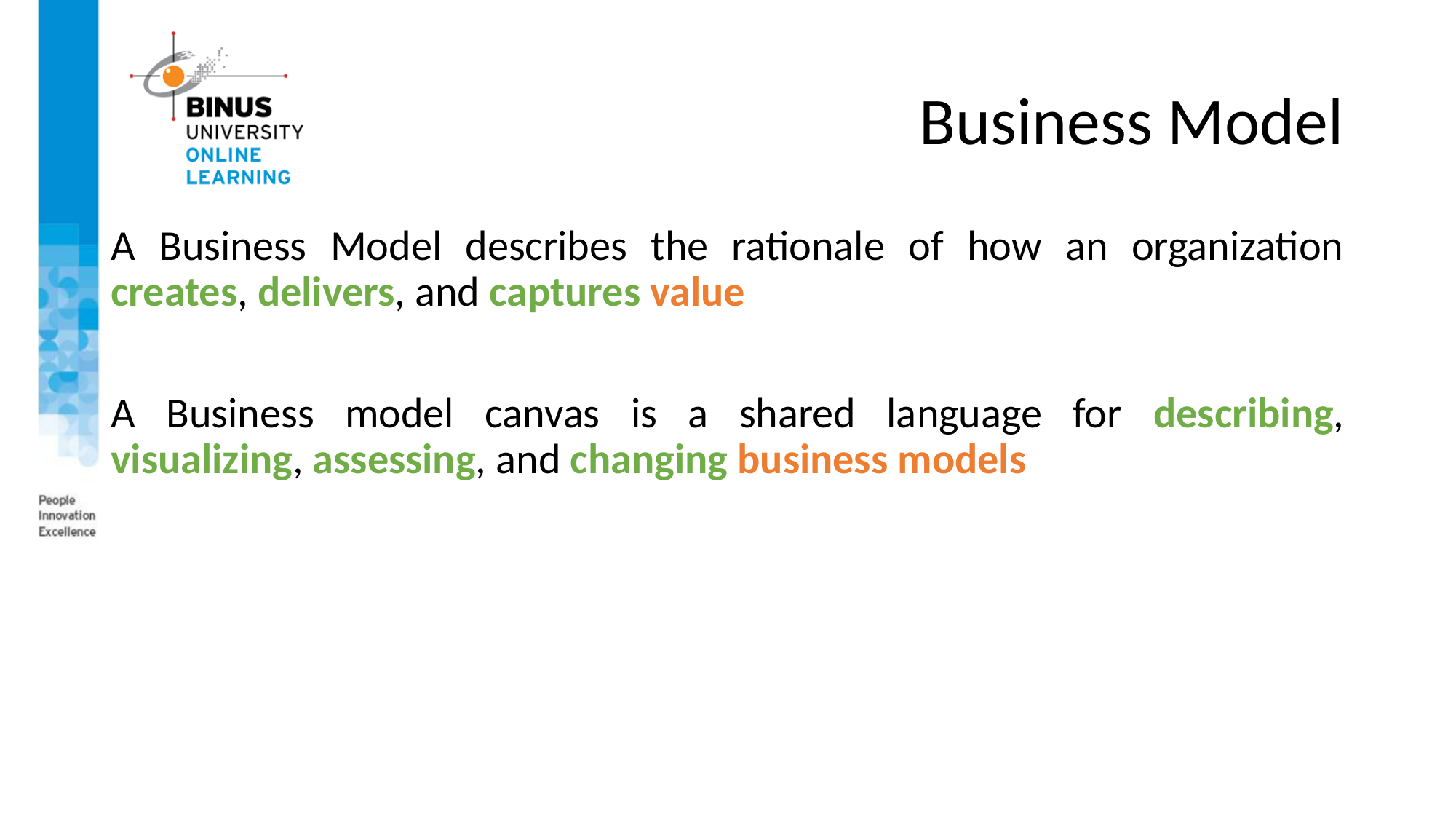

# Business Model
A Business Model describes the rationale of how an organization creates, delivers, and captures value

A Business model canvas is a shared language for describing, visualizing, assessing, and changing business models